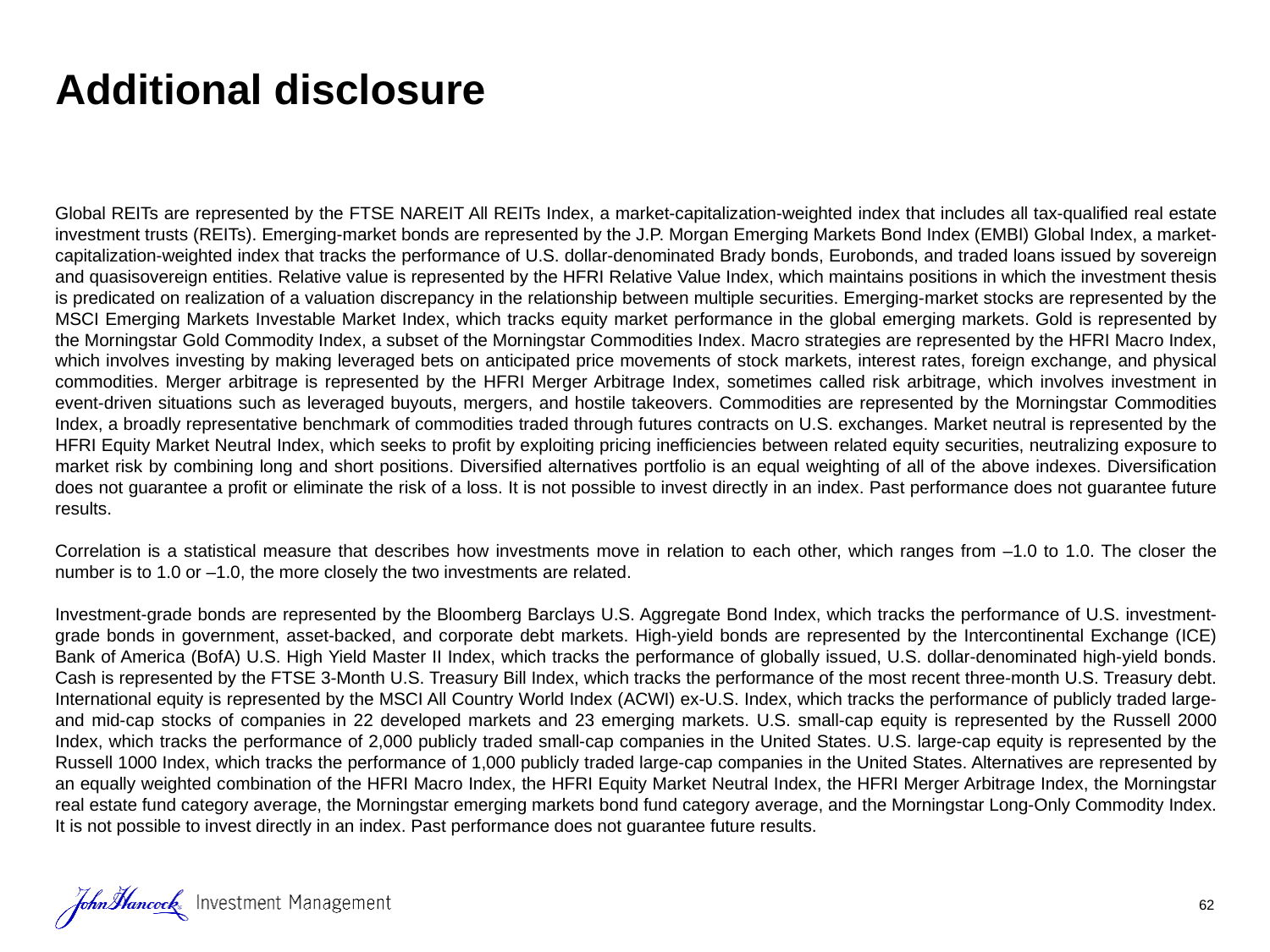

# Additional disclosure
Global REITs are represented by the FTSE NAREIT All REITs Index, a market-capitalization-weighted index that includes all tax-qualified real estate investment trusts (REITs). Emerging-market bonds are represented by the J.P. Morgan Emerging Markets Bond Index (EMBI) Global Index, a market-capitalization-weighted index that tracks the performance of U.S. dollar-denominated Brady bonds, Eurobonds, and traded loans issued by sovereign and quasisovereign entities. Relative value is represented by the HFRI Relative Value Index, which maintains positions in which the investment thesis is predicated on realization of a valuation discrepancy in the relationship between multiple securities. Emerging-market stocks are represented by the MSCI Emerging Markets Investable Market Index, which tracks equity market performance in the global emerging markets. Gold is represented by the Morningstar Gold Commodity Index, a subset of the Morningstar Commodities Index. Macro strategies are represented by the HFRI Macro Index, which involves investing by making leveraged bets on anticipated price movements of stock markets, interest rates, foreign exchange, and physical commodities. Merger arbitrage is represented by the HFRI Merger Arbitrage Index, sometimes called risk arbitrage, which involves investment in event-driven situations such as leveraged buyouts, mergers, and hostile takeovers. Commodities are represented by the Morningstar Commodities Index, a broadly representative benchmark of commodities traded through futures contracts on U.S. exchanges. Market neutral is represented by the HFRI Equity Market Neutral Index, which seeks to profit by exploiting pricing inefficiencies between related equity securities, neutralizing exposure to market risk by combining long and short positions. Diversified alternatives portfolio is an equal weighting of all of the above indexes. Diversification does not guarantee a profit or eliminate the risk of a loss. It is not possible to invest directly in an index. Past performance does not guarantee future results.
Correlation is a statistical measure that describes how investments move in relation to each other, which ranges from –1.0 to 1.0. The closer the number is to 1.0 or –1.0, the more closely the two investments are related.
Investment-grade bonds are represented by the Bloomberg Barclays U.S. Aggregate Bond Index, which tracks the performance of U.S. investment-grade bonds in government, asset-backed, and corporate debt markets. High-yield bonds are represented by the Intercontinental Exchange (ICE) Bank of America (BofA) U.S. High Yield Master II Index, which tracks the performance of globally issued, U.S. dollar-denominated high-yield bonds. Cash is represented by the FTSE 3-Month U.S. Treasury Bill Index, which tracks the performance of the most recent three-month U.S. Treasury debt. International equity is represented by the MSCI All Country World Index (ACWI) ex-U.S. Index, which tracks the performance of publicly traded large- and mid-cap stocks of companies in 22 developed markets and 23 emerging markets. U.S. small-cap equity is represented by the Russell 2000 Index, which tracks the performance of 2,000 publicly traded small-cap companies in the United States. U.S. large-cap equity is represented by the Russell 1000 Index, which tracks the performance of 1,000 publicly traded large-cap companies in the United States. Alternatives are represented by an equally weighted combination of the HFRI Macro Index, the HFRI Equity Market Neutral Index, the HFRI Merger Arbitrage Index, the Morningstar real estate fund category average, the Morningstar emerging markets bond fund category average, and the Morningstar Long-Only Commodity Index. It is not possible to invest directly in an index. Past performance does not guarantee future results.
62